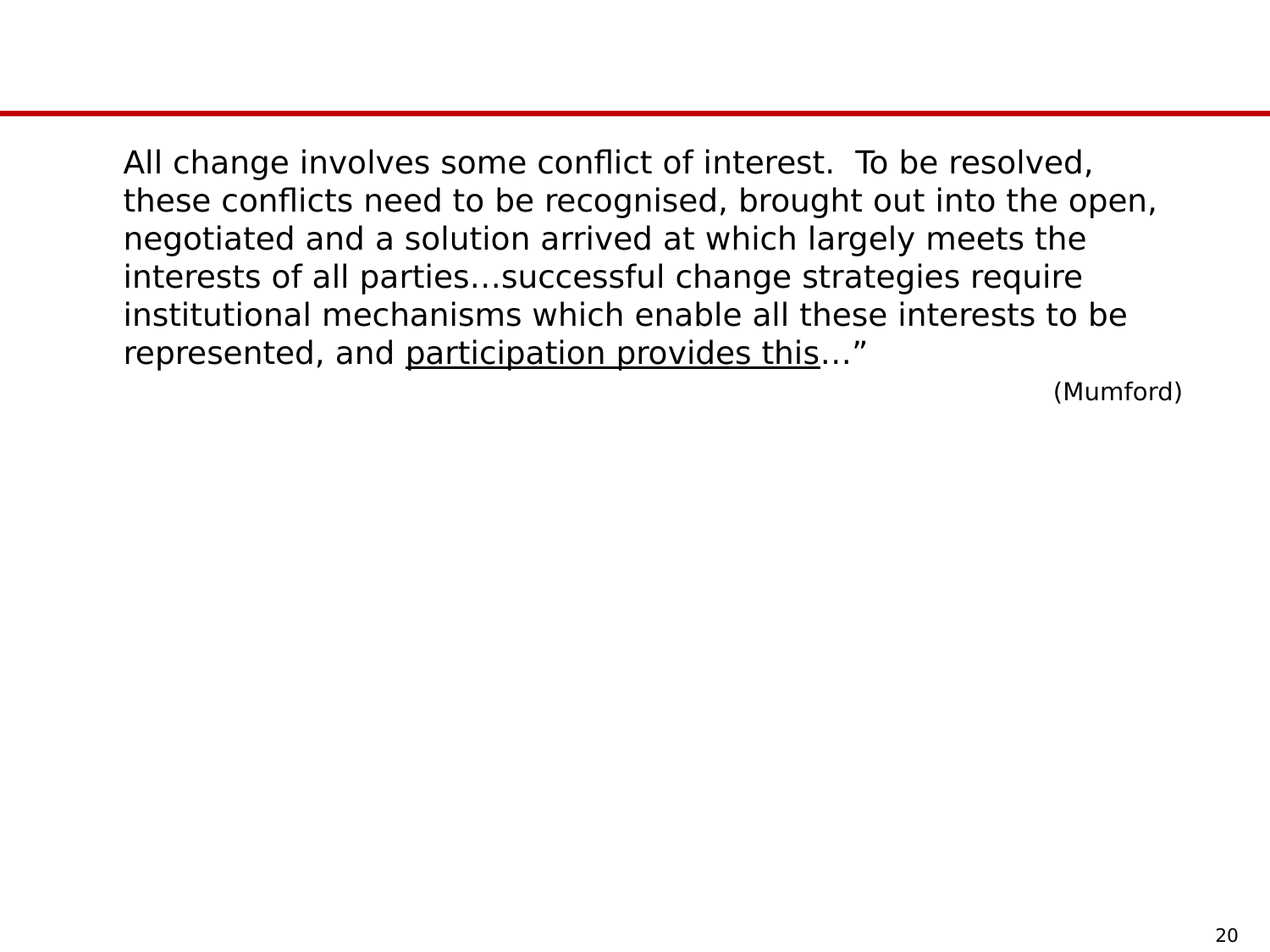

#
	All change involves some conflict of interest.  To be resolved, these conflicts need to be recognised, brought out into the open, negotiated and a solution arrived at which largely meets the interests of all parties…successful change strategies require institutional mechanisms which enable all these interests to be represented, and participation provides this…”
(Mumford)
20